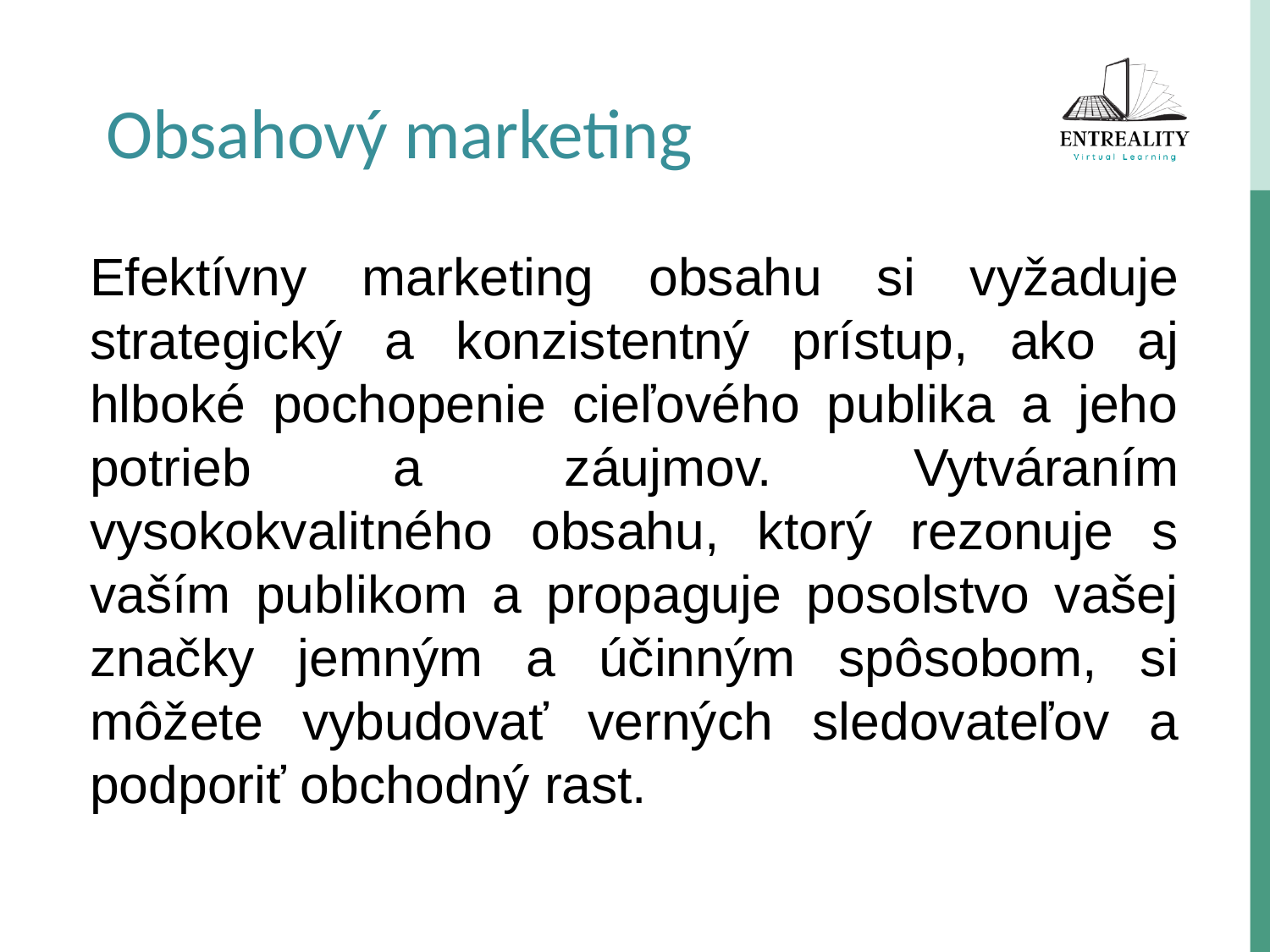

Obsahový marketing

Efektívny marketing obsahu si vyžaduje strategický a konzistentný prístup, ako aj hlboké pochopenie cieľového publika a jeho potrieb a záujmov. Vytváraním vysokokvalitného obsahu, ktorý rezonuje s vaším publikom a propaguje posolstvo vašej značky jemným a účinným spôsobom, si môžete vybudovať verných sledovateľov a podporiť obchodný rast.